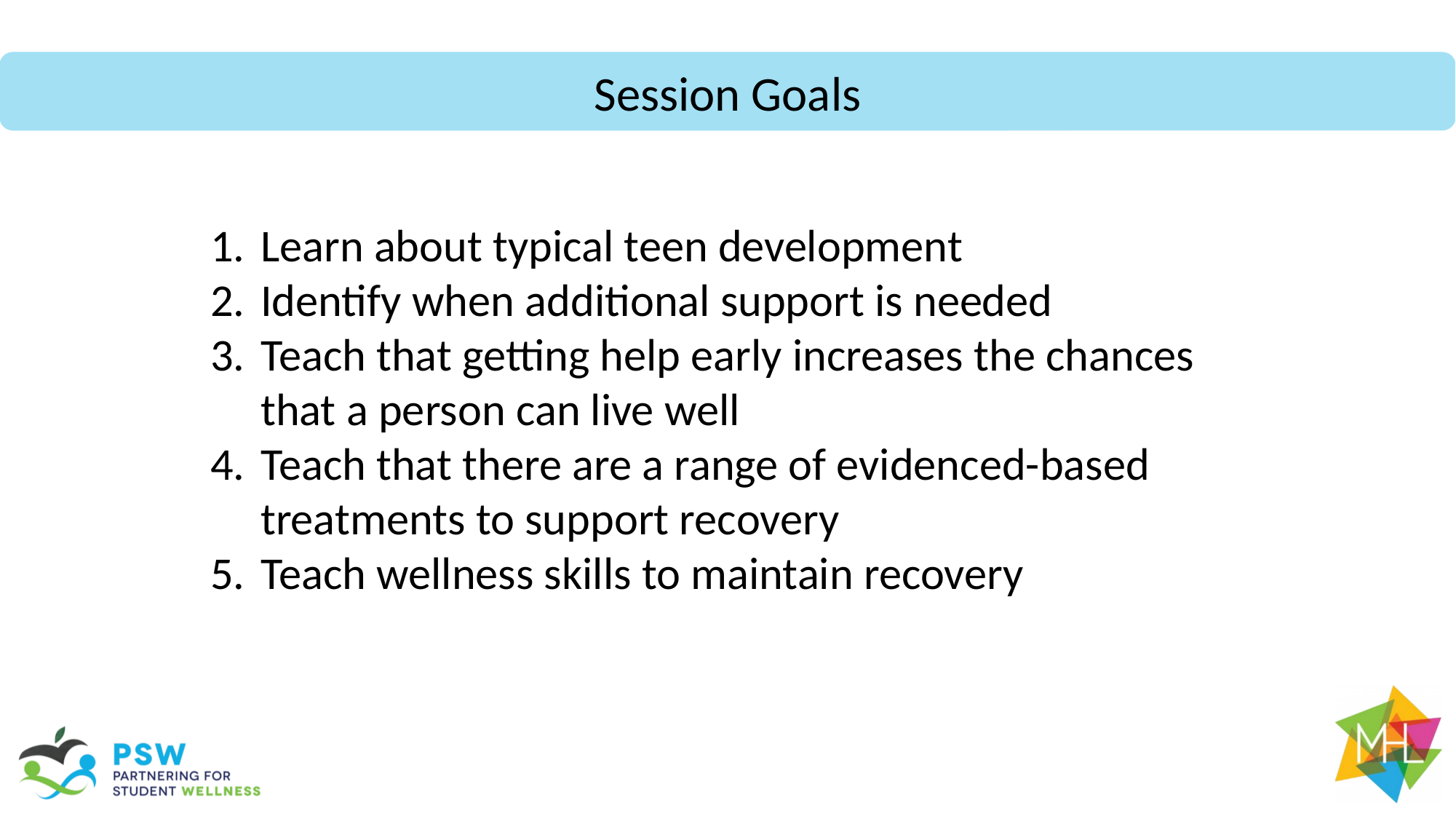

Session Goals
Learn about typical teen development
Identify when additional support is needed
Teach that getting help early increases the chances that a person can live well
Teach that there are a range of evidenced-based treatments to support recovery
Teach wellness skills to maintain recovery